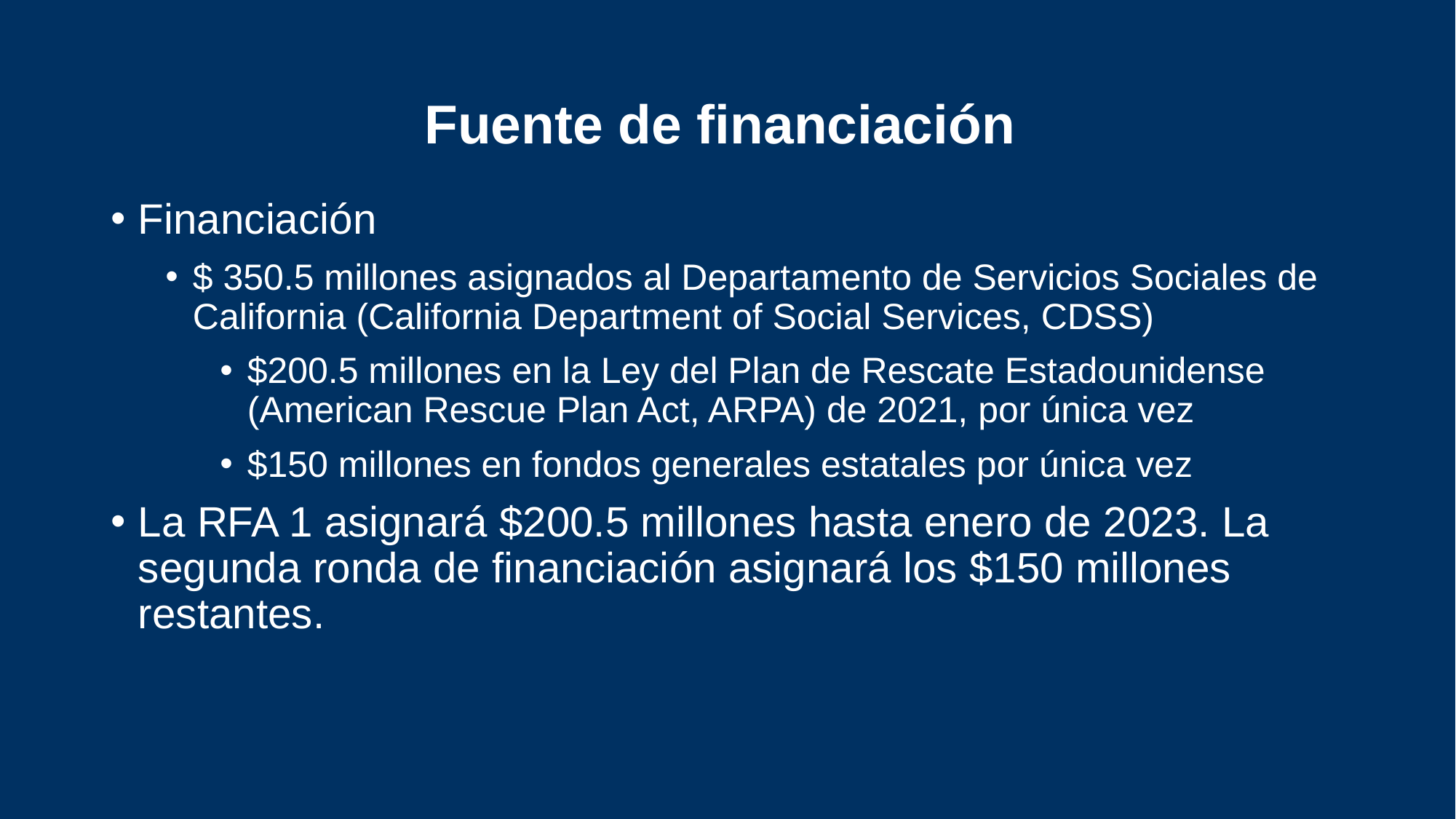

# Fuente de financiación
Financiación
$ 350.5 millones asignados al Departamento de Servicios Sociales de California (California Department of Social Services, CDSS)
$200.5 millones en la Ley del Plan de Rescate Estadounidense (American Rescue Plan Act, ARPA) de 2021, por única vez
$150 millones en fondos generales estatales por única vez
La RFA 1 asignará $200.5 millones hasta enero de 2023. La segunda ronda de financiación asignará los $150 millones restantes.